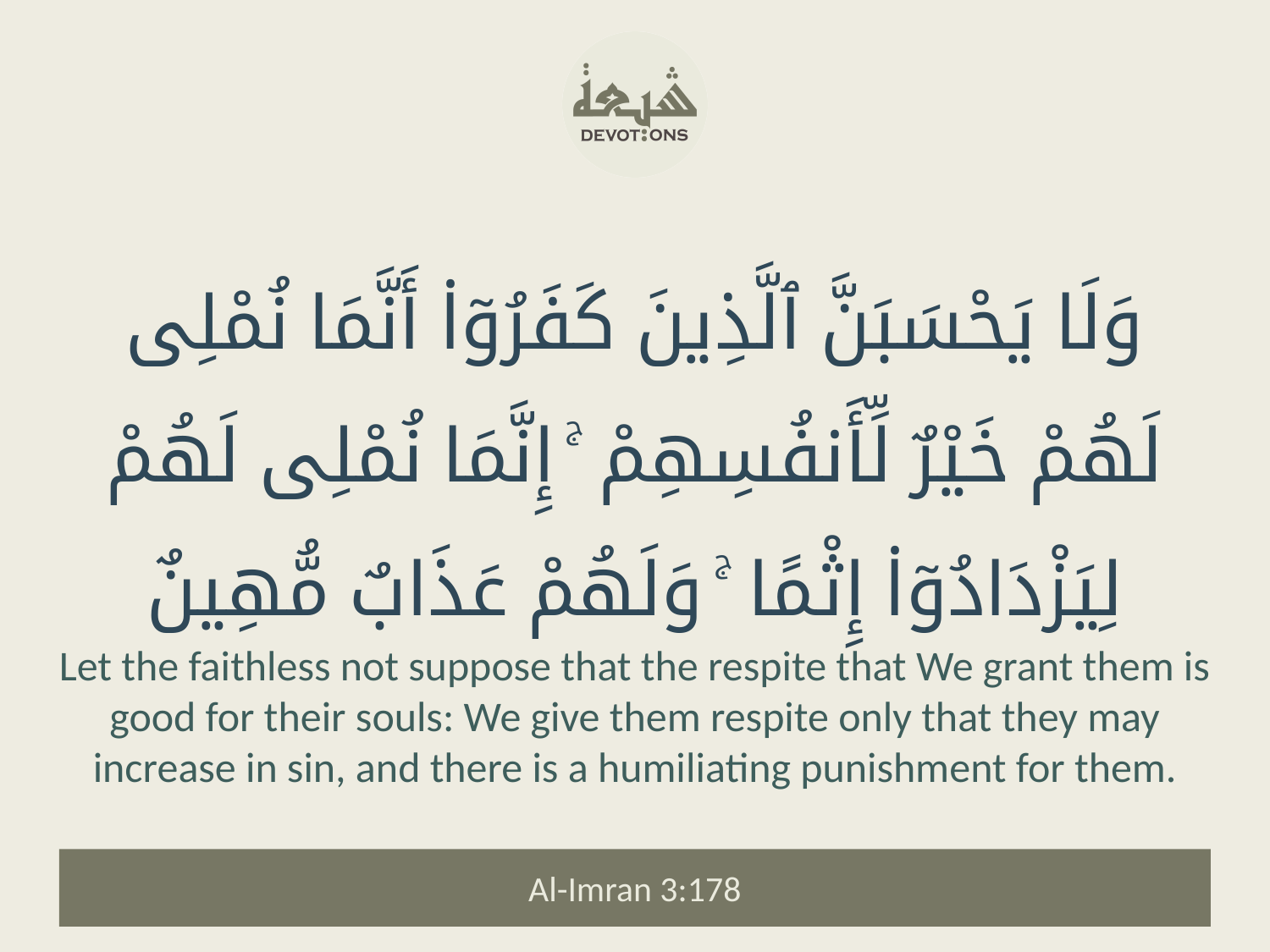

وَلَا يَحْسَبَنَّ ٱلَّذِينَ كَفَرُوٓا۟ أَنَّمَا نُمْلِى لَهُمْ خَيْرٌ لِّأَنفُسِهِمْ ۚ إِنَّمَا نُمْلِى لَهُمْ لِيَزْدَادُوٓا۟ إِثْمًا ۚ وَلَهُمْ عَذَابٌ مُّهِينٌ
Let the faithless not suppose that the respite that We grant them is good for their souls: We give them respite only that they may increase in sin, and there is a humiliating punishment for them.
Al-Imran 3:178